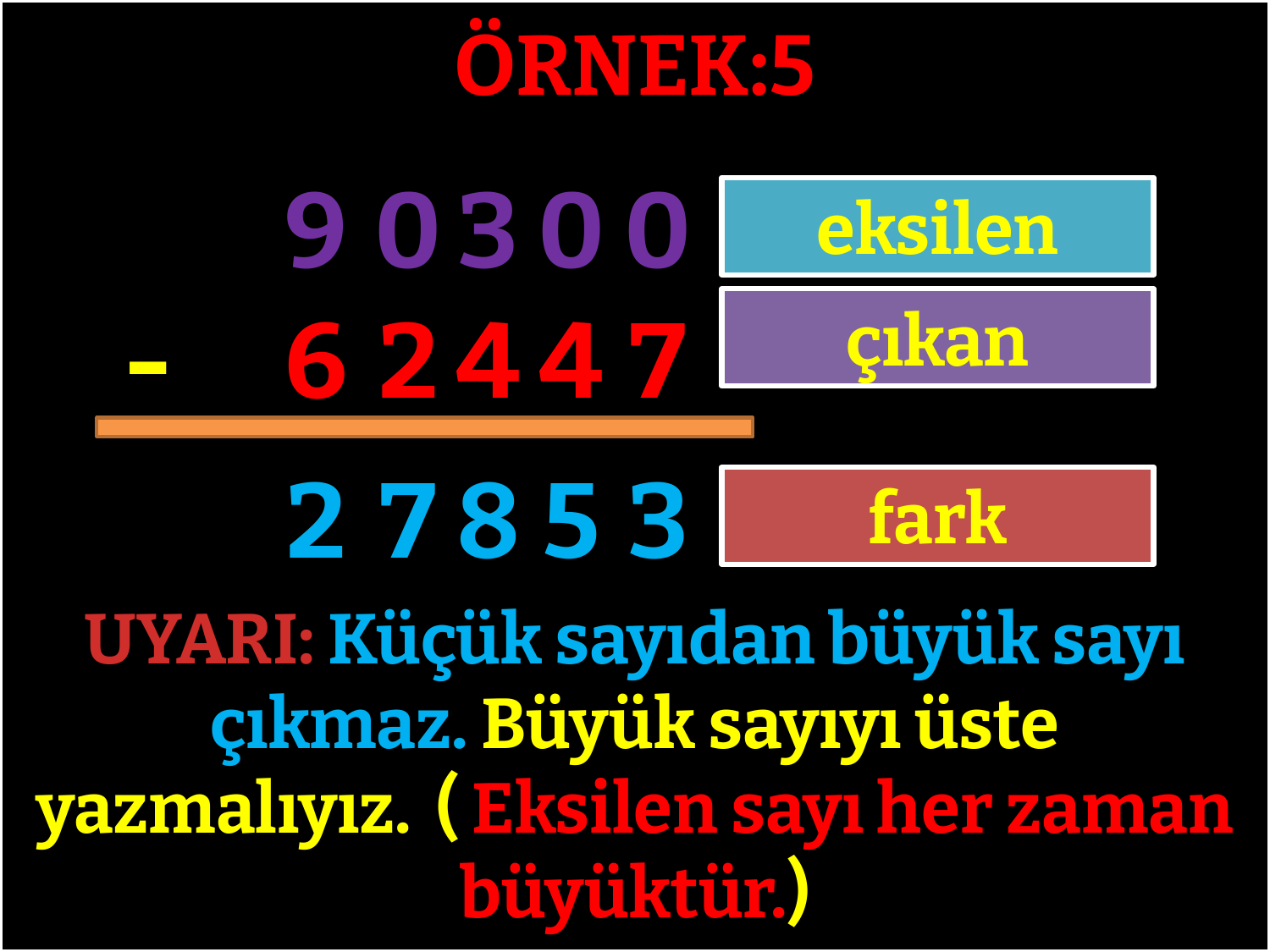

ÖRNEK:5
0
0
3
0
9
eksilen
-
7
4
4
2
6
çıkan
#

2
7
8
5
3
fark
UYARI: Küçük sayıdan büyük sayı çıkmaz. Büyük sayıyı üste yazmalıyız.  ( Eksilen sayı her zaman büyüktür.)